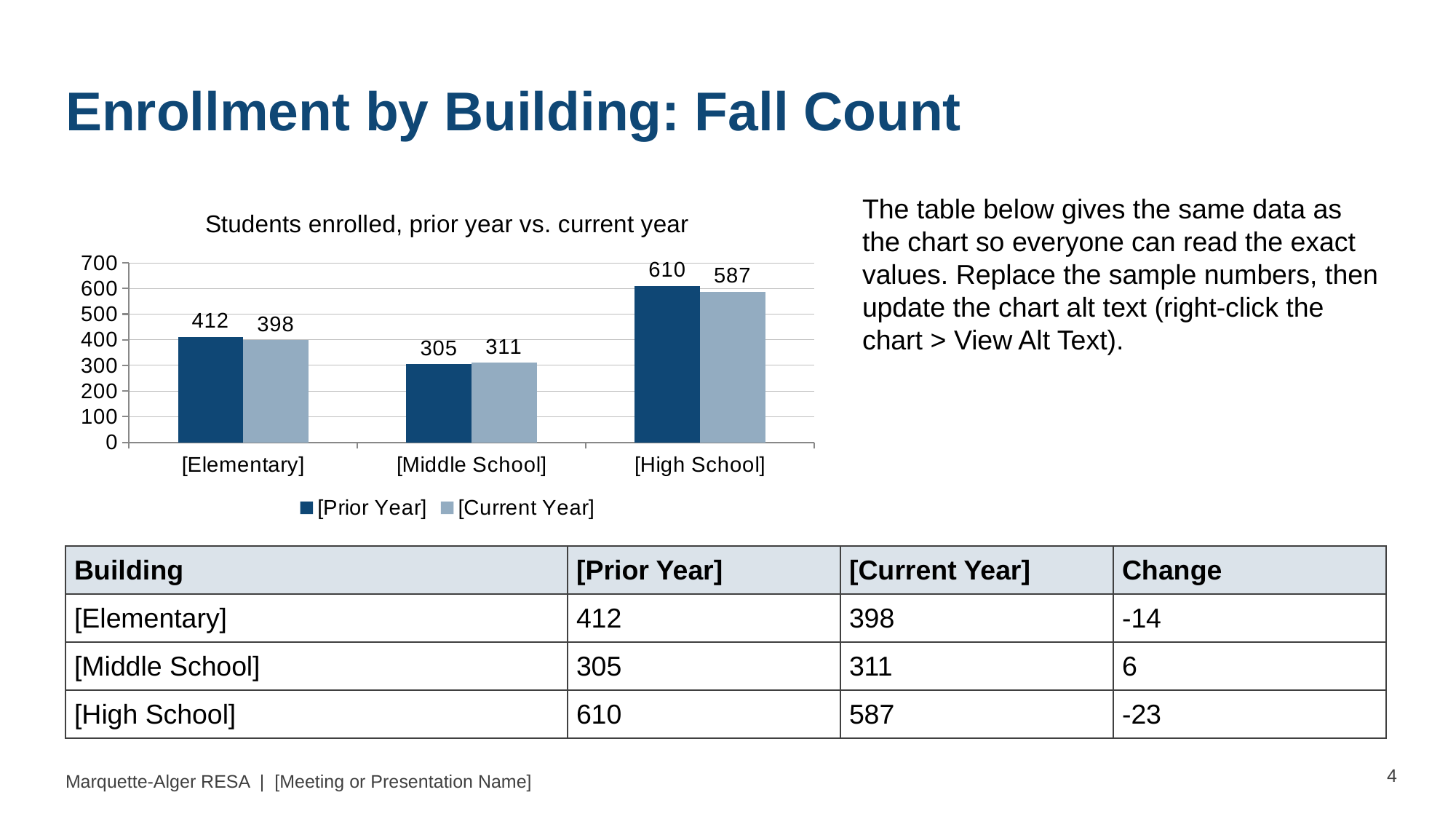

Enrollment by Building: Fall Count

### Chart: Students enrolled, prior year vs. current year

| Category | [Prior Year] | [Current Year] |
|---|---|---|
| [Elementary] | 412.0 | 398.0 |
| [Middle School] | 305.0 | 311.0 |
| [High School] | 610.0 | 587.0 |
The table below gives the same data as the chart so everyone can read the exact values. Replace the sample numbers, then update the chart alt text (right-click the chart > View Alt Text).
| Building | [Prior Year] | [Current Year] | Change |
| --- | --- | --- | --- |
| [Elementary] | 412 | 398 | -14 |
| [Middle School] | 305 | 311 | 6 |
| [High School] | 610 | 587 | -23 |
4